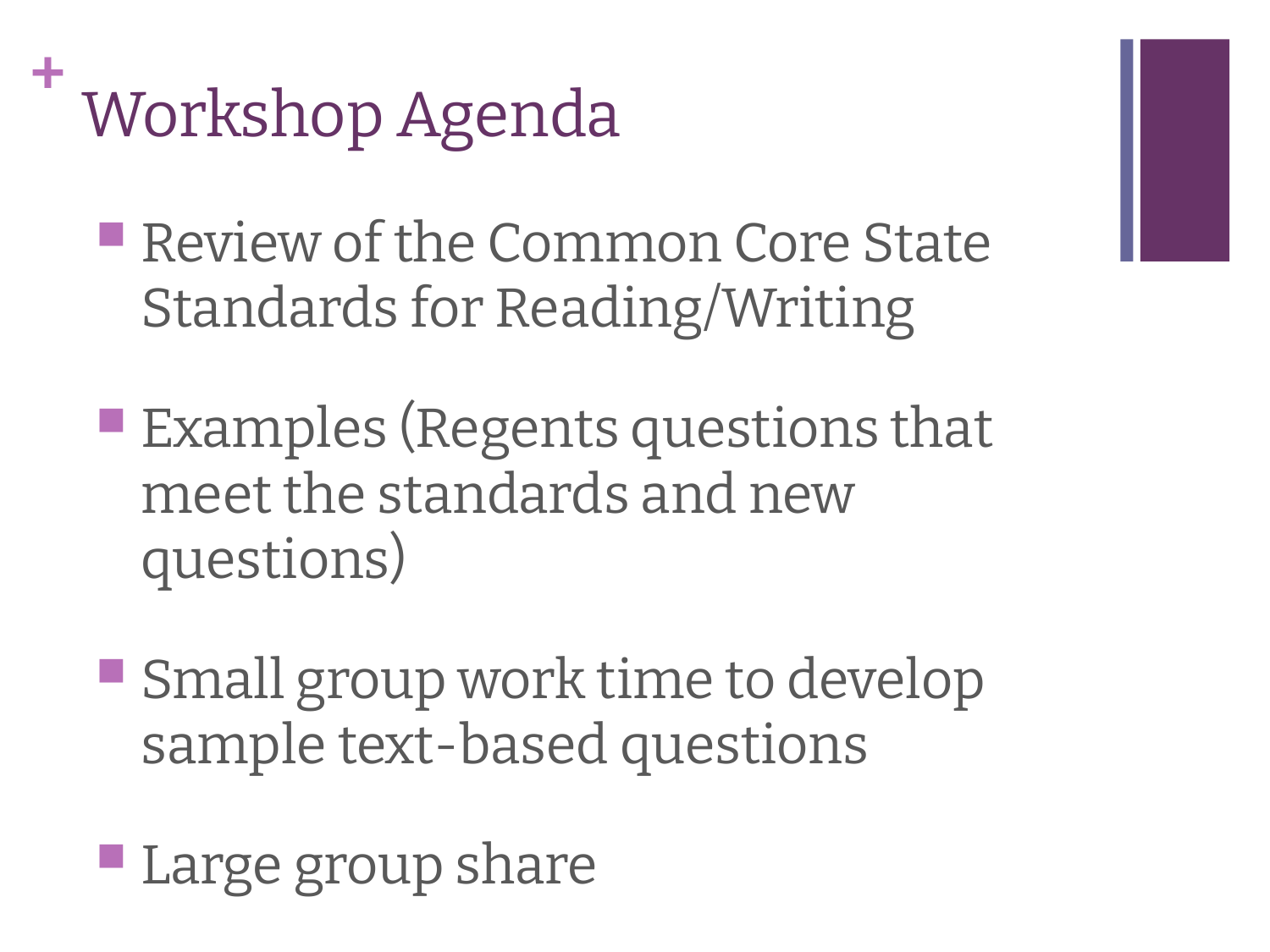

# Workshop Agenda
Review of the Common Core State Standards for Reading/Writing
Examples (Regents questions that meet the standards and new questions)
Small group work time to develop sample text-based questions
Large group share